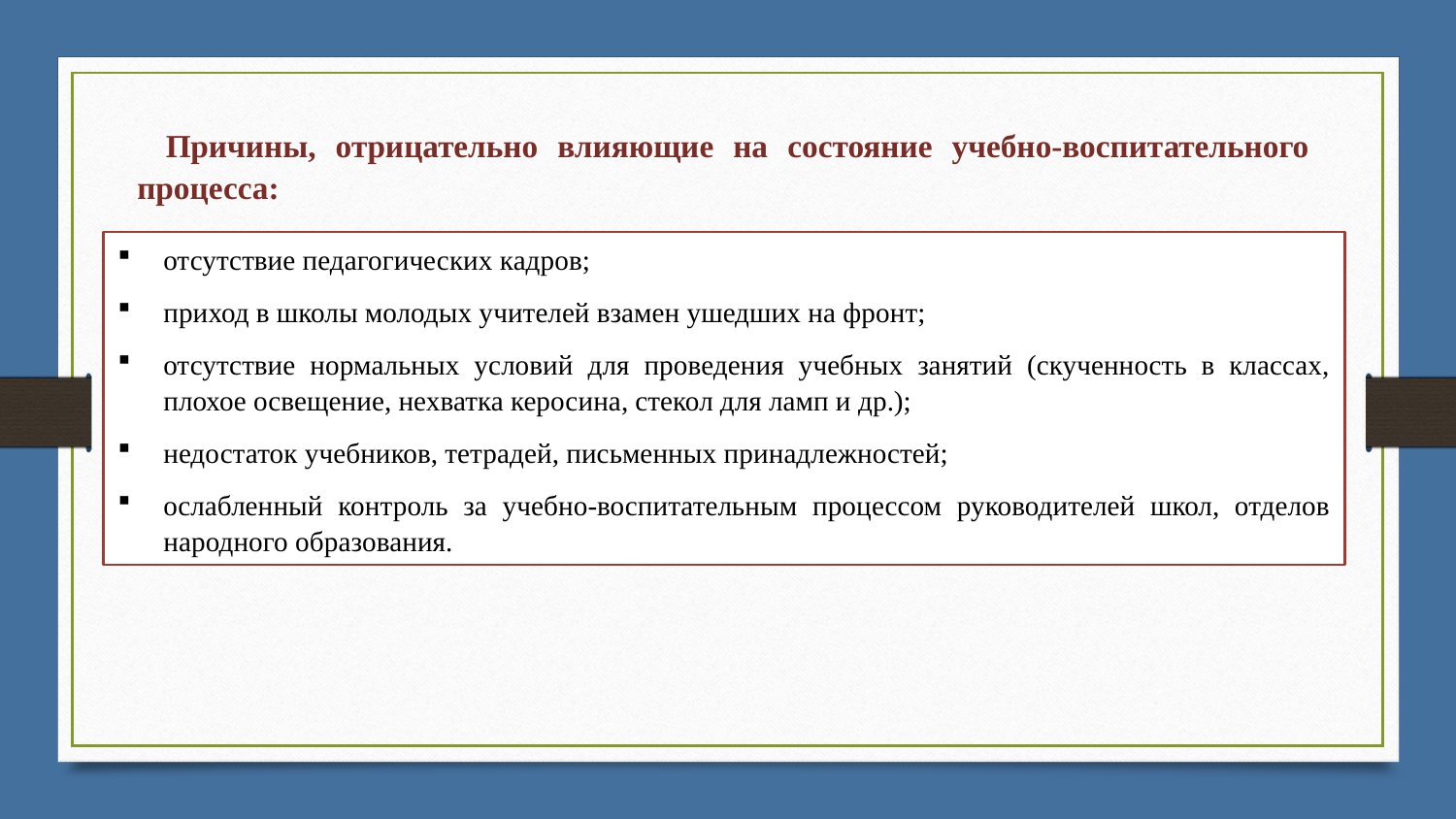

Причины, отрицательно влияющие на состояние учебно-воспитательного  процесса:
отсутствие педагогических кадров;
приход в школы молодых учителей взамен ушедших на фронт;
отсутствие нормальных условий для проведения учебных занятий (скученность в классах, плохое освещение, нехватка керосина, стекол для ламп и др.);
недостаток учебников, тетрадей, письменных принадлежностей;
ослабленный контроль за учебно-воспитательным процессом руководителей школ, отделов народного образования.